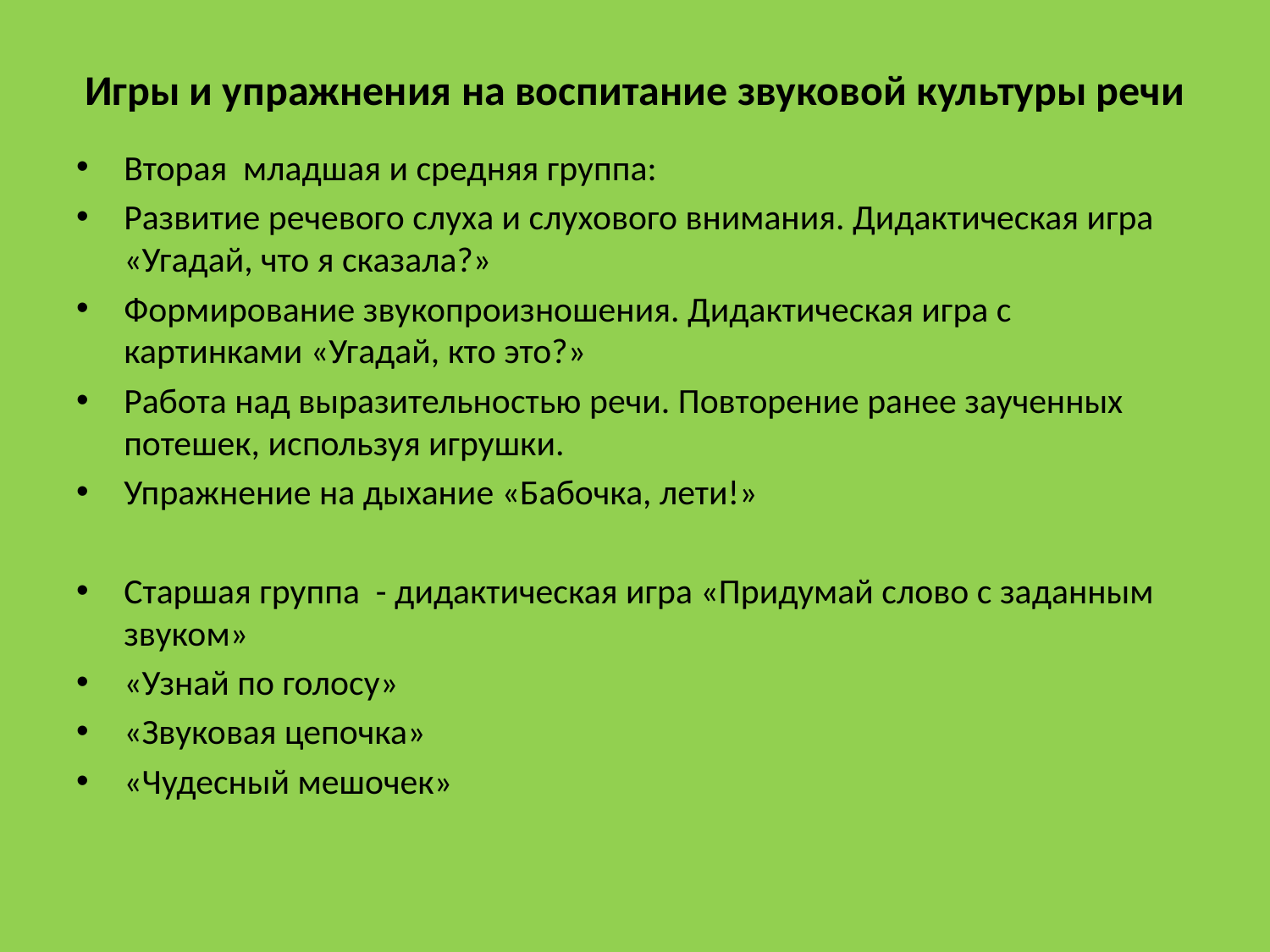

# Игры и упражнения на воспитание звуковой культуры речи
Вторая  младшая и средняя группа:
Развитие речевого слуха и слухового внимания. Дидактическая игра «Угадай, что я сказала?»
Формирование звукопроизношения. Дидактическая игра с картинками «Угадай, кто это?»
Работа над выразительностью речи. Повторение ранее заученных потешек, используя игрушки.
Упражнение на дыхание «Бабочка, лети!»

Старшая группа  - дидактическая игра «Придумай слово с заданным звуком»
«Узнай по голосу»
«Звуковая цепочка»
«Чудесный мешочек»